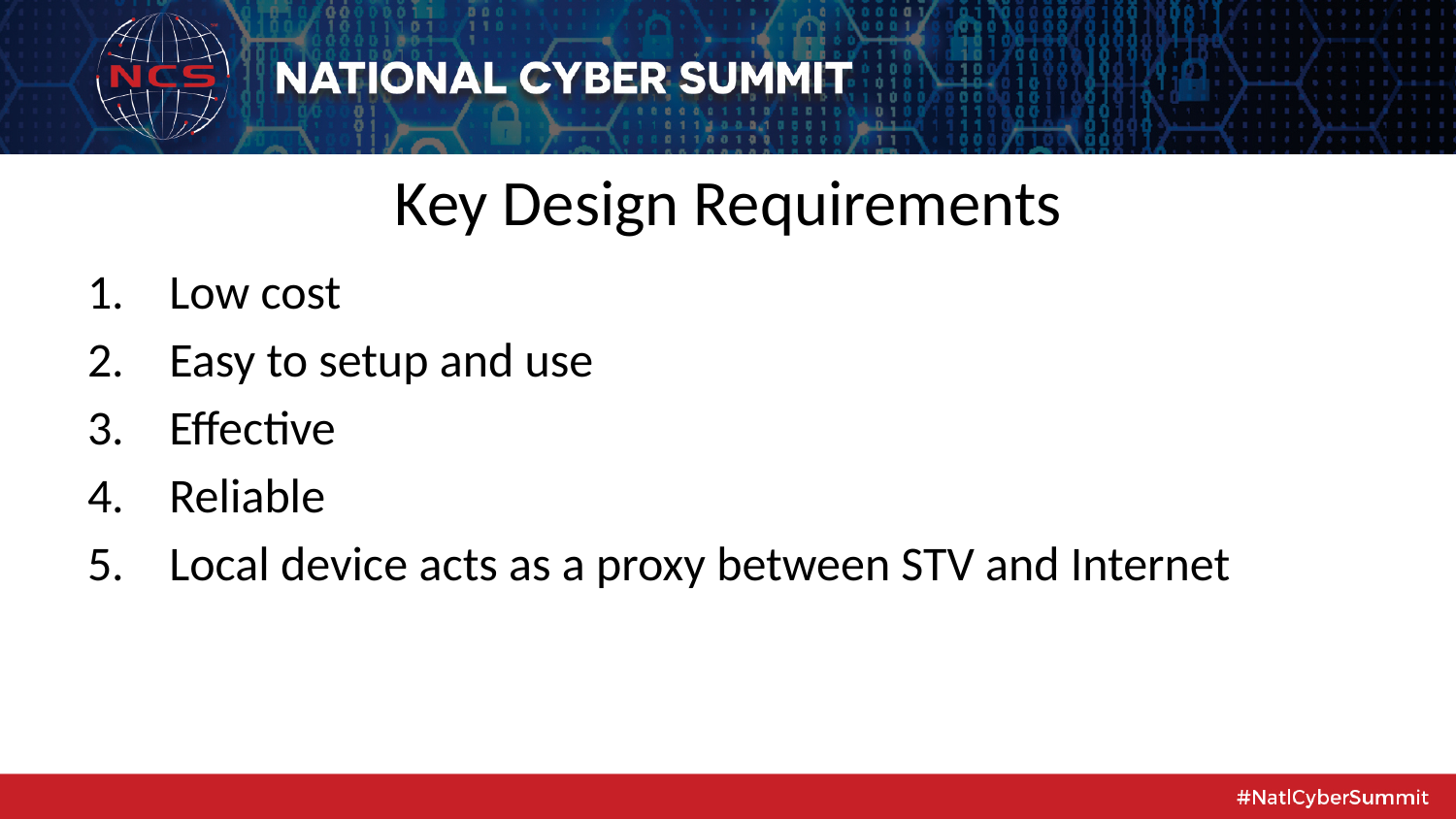

Key Design Requirements
Low cost
Easy to setup and use
Effective
Reliable
Local device acts as a proxy between STV and Internet